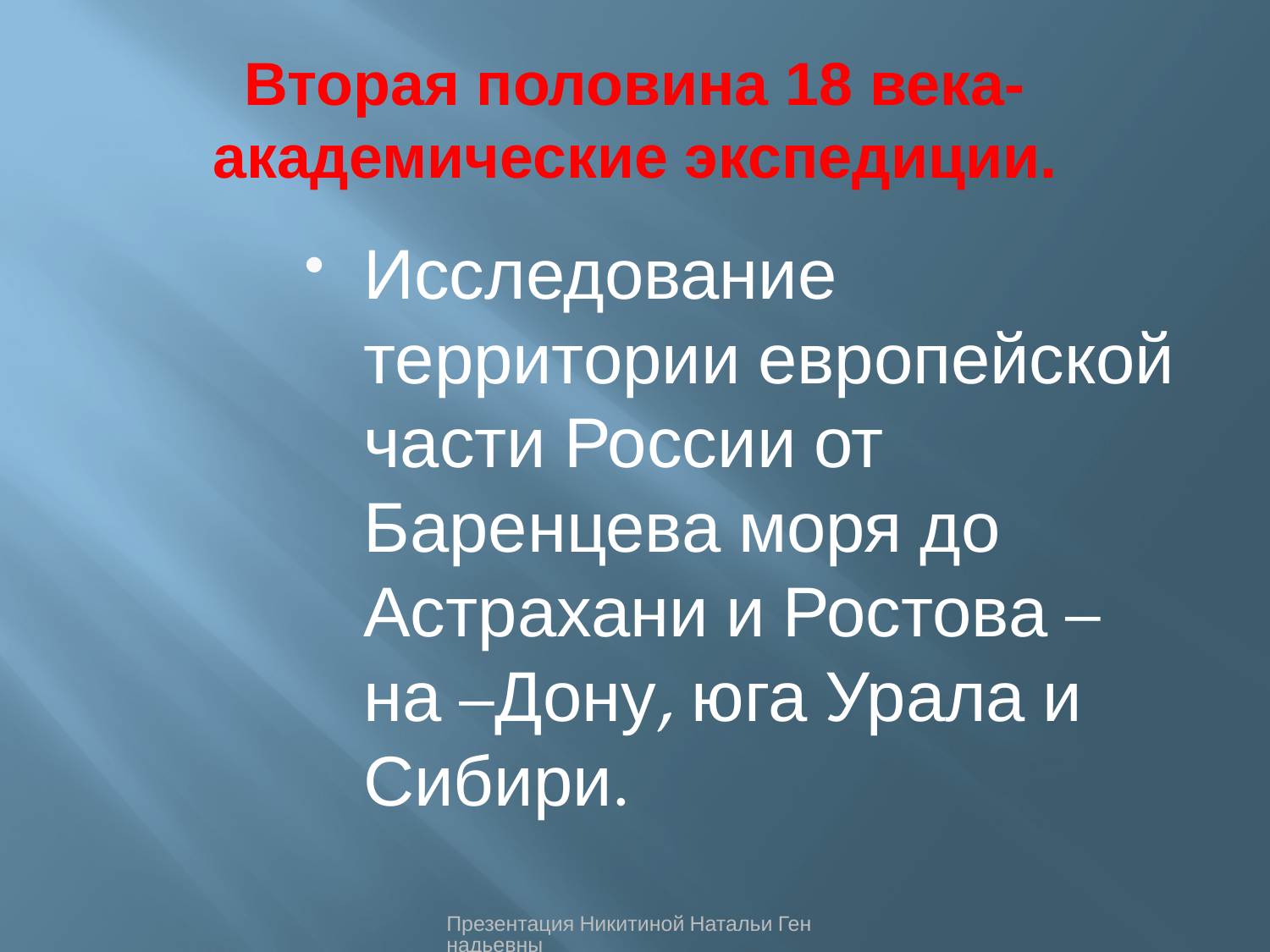

# Вторая половина 18 века-академические экспедиции.

Исследование территории европейской части России от Баренцева моря до Астрахани и Ростова – на –Дону, юга Урала и Сибири.

Презентация Никитиной Натальи Геннадьевны